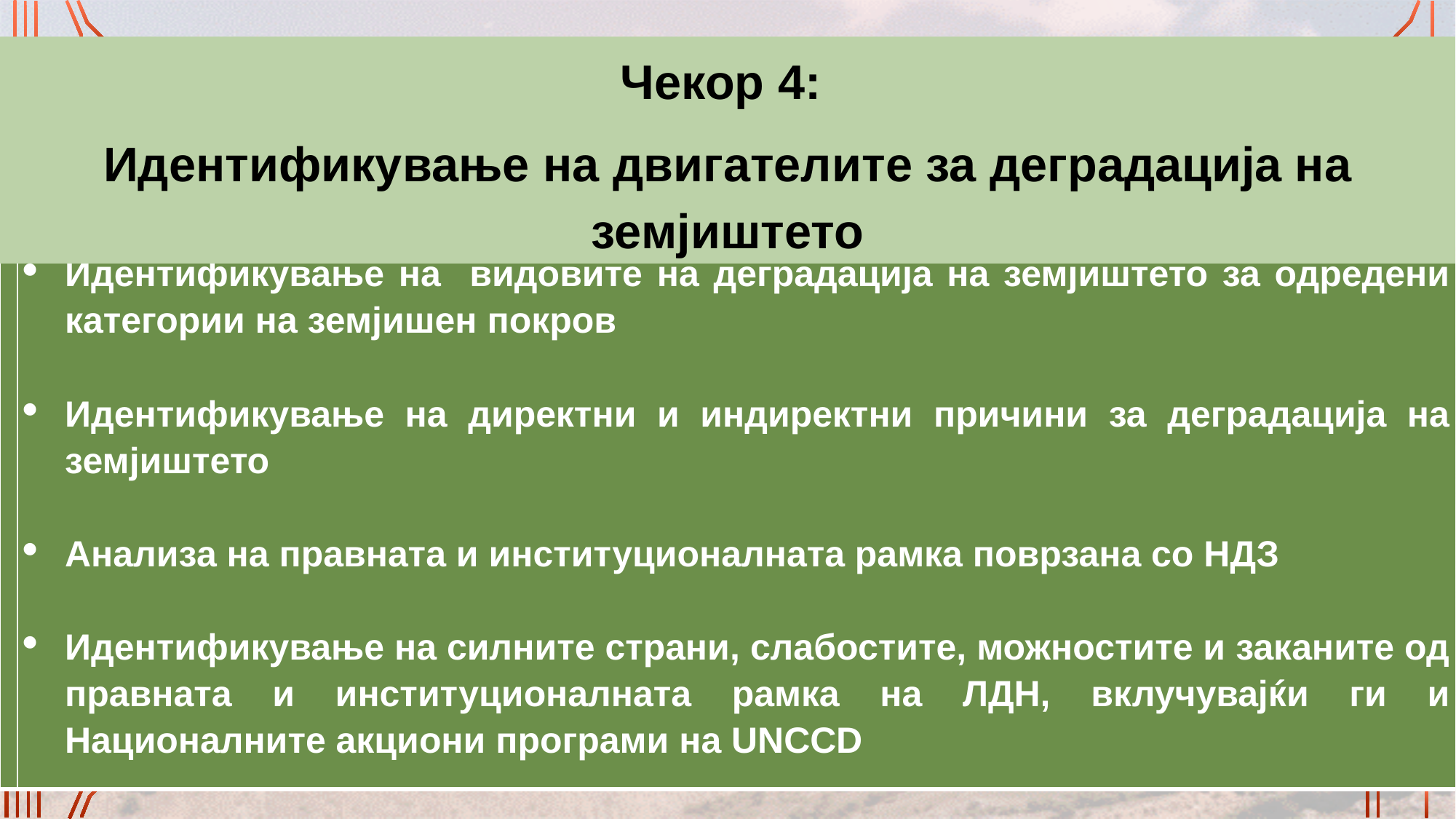

Чекор 4:
Идентификување на двигателите за деградација на земјиштето
|  | Идентификување на видовите на деградација на земјиштето за одредени категории на земјишен покров Идентификување на директни и индиректни причини за деградација на земјиштето Анализа на правната и институционалната рамка поврзана со НДЗ Идентификување на силните страни, слабостите, можностите и заканите од правната и институционалната рамка на ЛДН, вклучувајќи ги и Националните акциони програми на UNCCD |
| --- | --- |